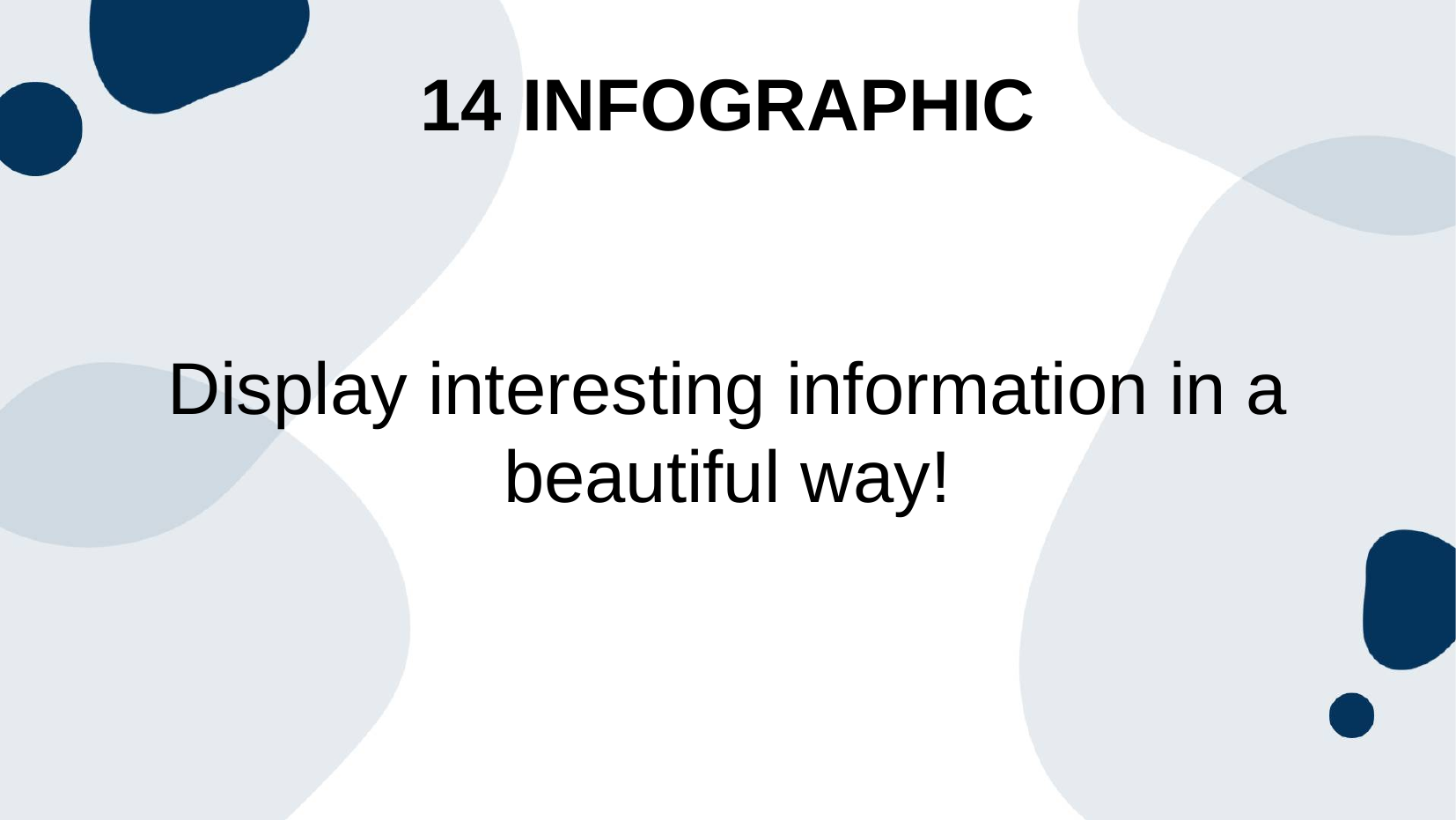

14 Infographic
Display interesting information in a beautiful way!